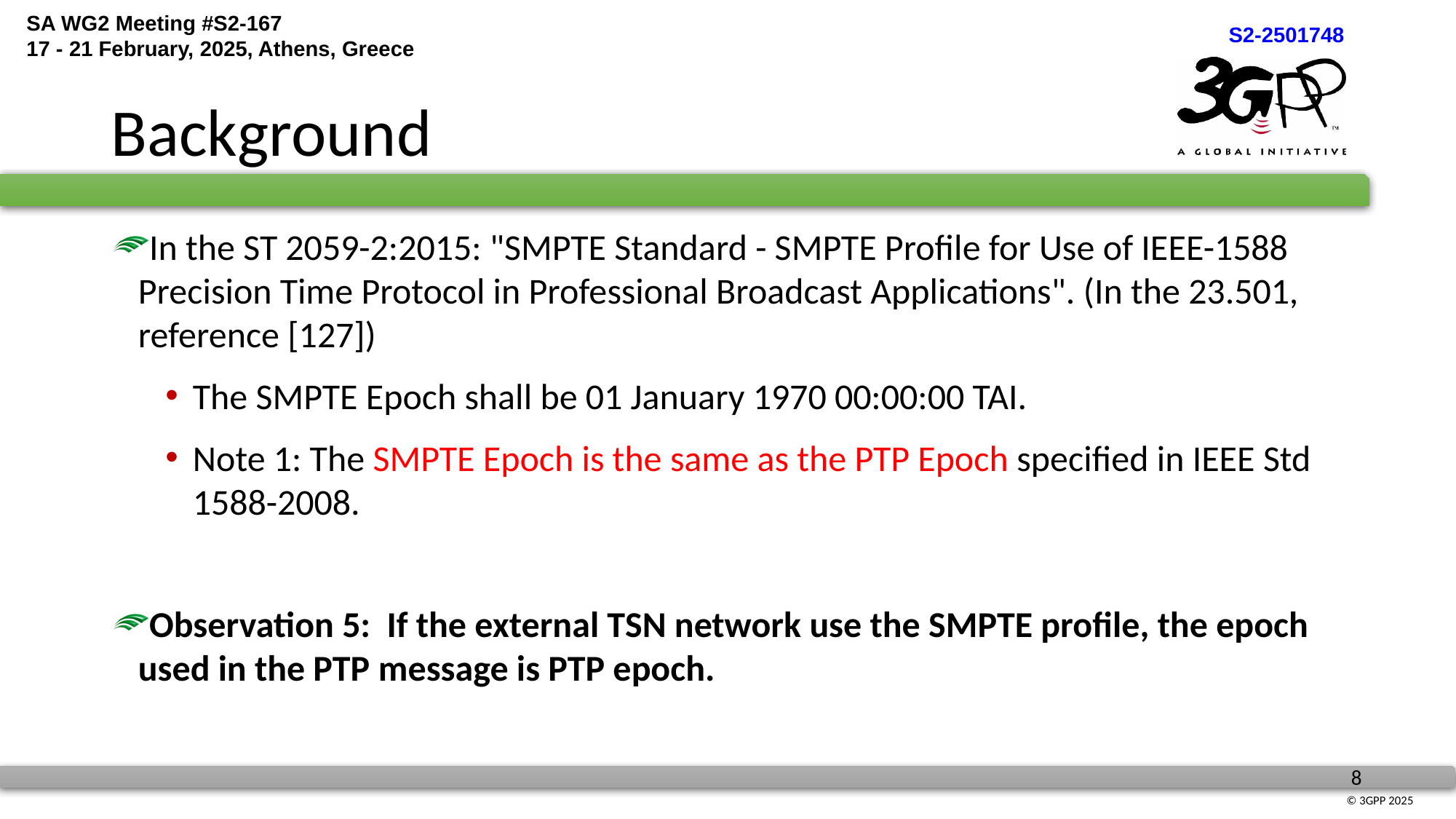

# Background
In the ST 2059-2:2015: "SMPTE Standard - SMPTE Profile for Use of IEEE-1588 Precision Time Protocol in Professional Broadcast Applications". (In the 23.501, reference [127])
The SMPTE Epoch shall be 01 January 1970 00:00:00 TAI.
Note 1: The SMPTE Epoch is the same as the PTP Epoch specified in IEEE Std 1588-2008.

Observation 5:  If the external TSN network use the SMPTE profile, the epoch used in the PTP message is PTP epoch.